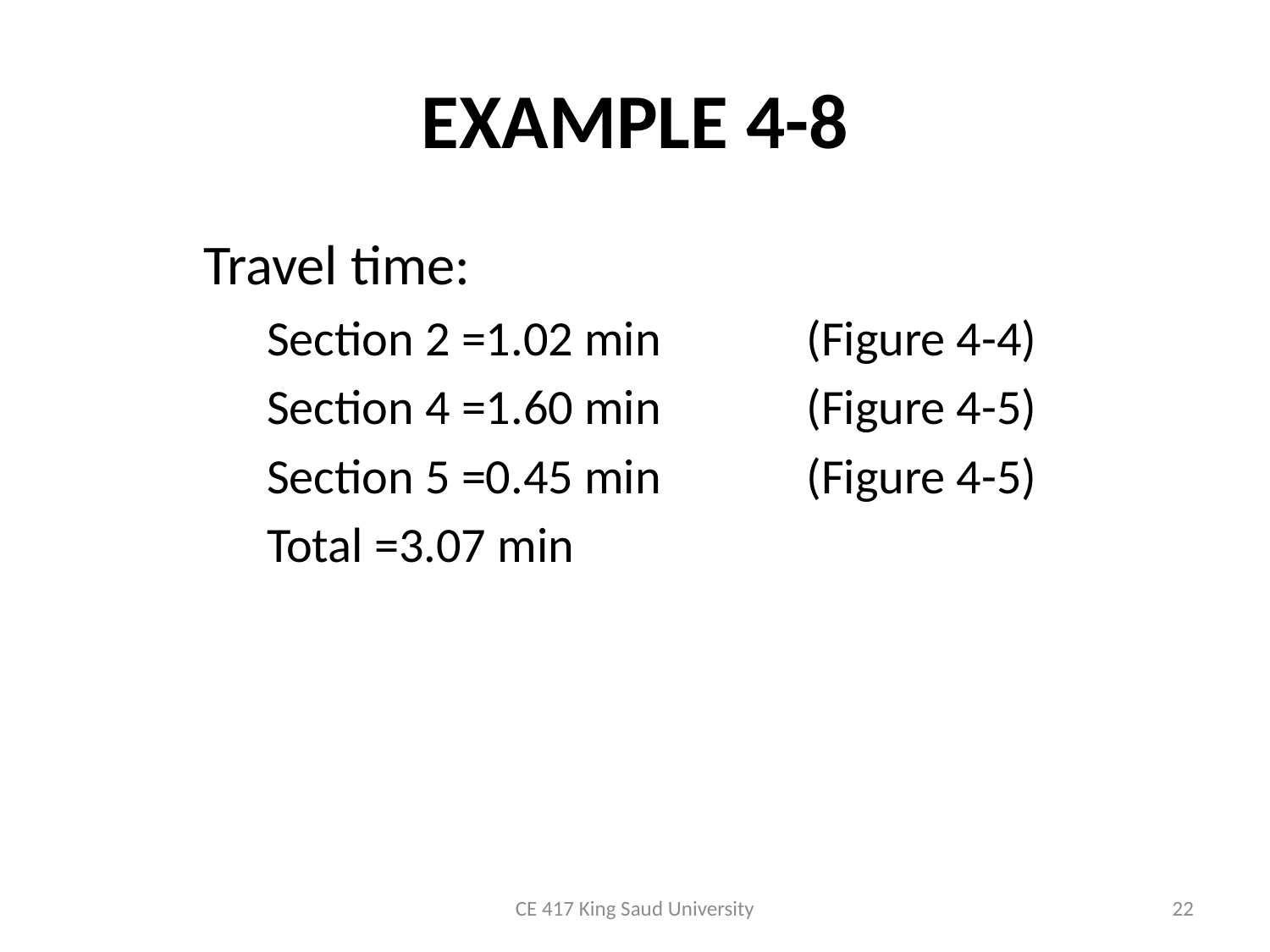

# EXAMPLE 4-8
Travel time:
Section 2 =1.02 min 		(Figure 4-4)
Section 4 =1.60 min 		(Figure 4-5)
Section 5 =0.45 min 		(Figure 4-5)
Total =3.07 min
CE 417 King Saud University
22